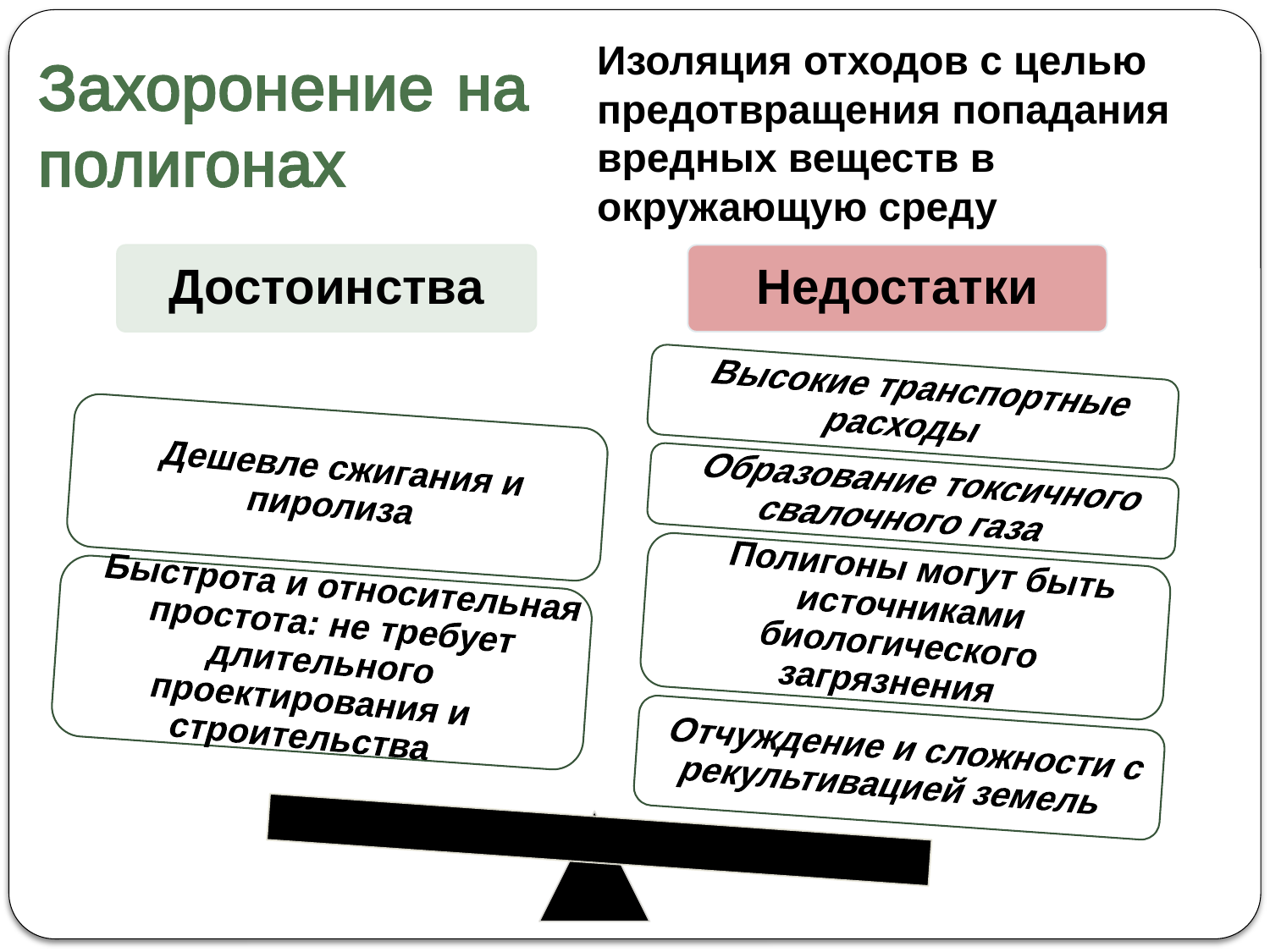

# Захоронение на полигонах
Изоляция отходов с целью предотвращения попадания вредных веществ в окружающую среду
Достоинства
Недостатки
Отчуждение и сложности с рекультивацией земель
Полигоны могут быть источниками биологического загрязнения
Образование токсичного свалочного газа
Высокие транспортные расходы
Быстрота и относительная простота: не требует длительного проектирования и строительства
Дешевле сжигания и пиролиза